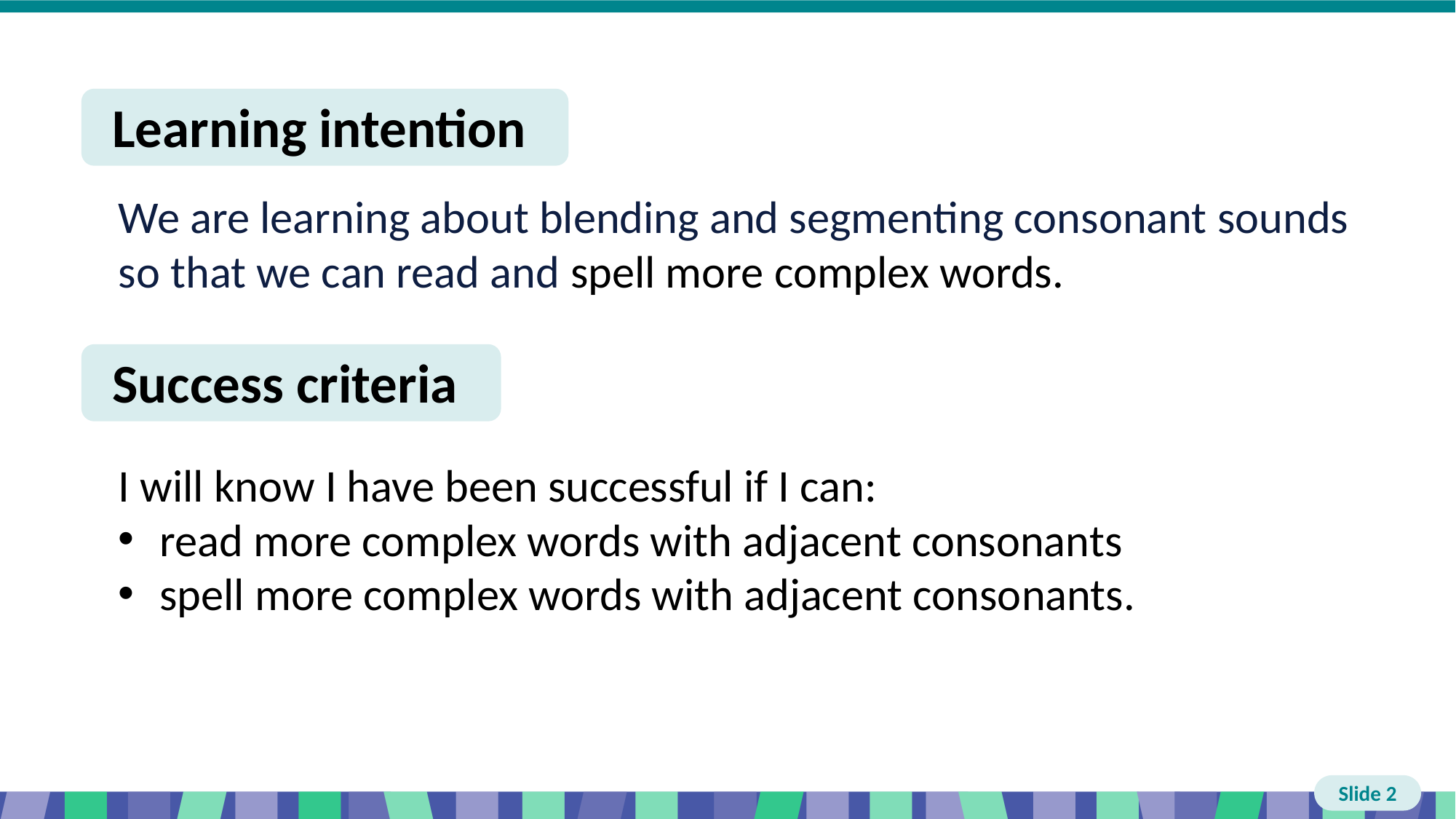

Slide 2 Learning intention and success criteria
I will know I have been successful if I can:
read more complex words with adjacent consonants
spell more complex words with adjacent consonants.